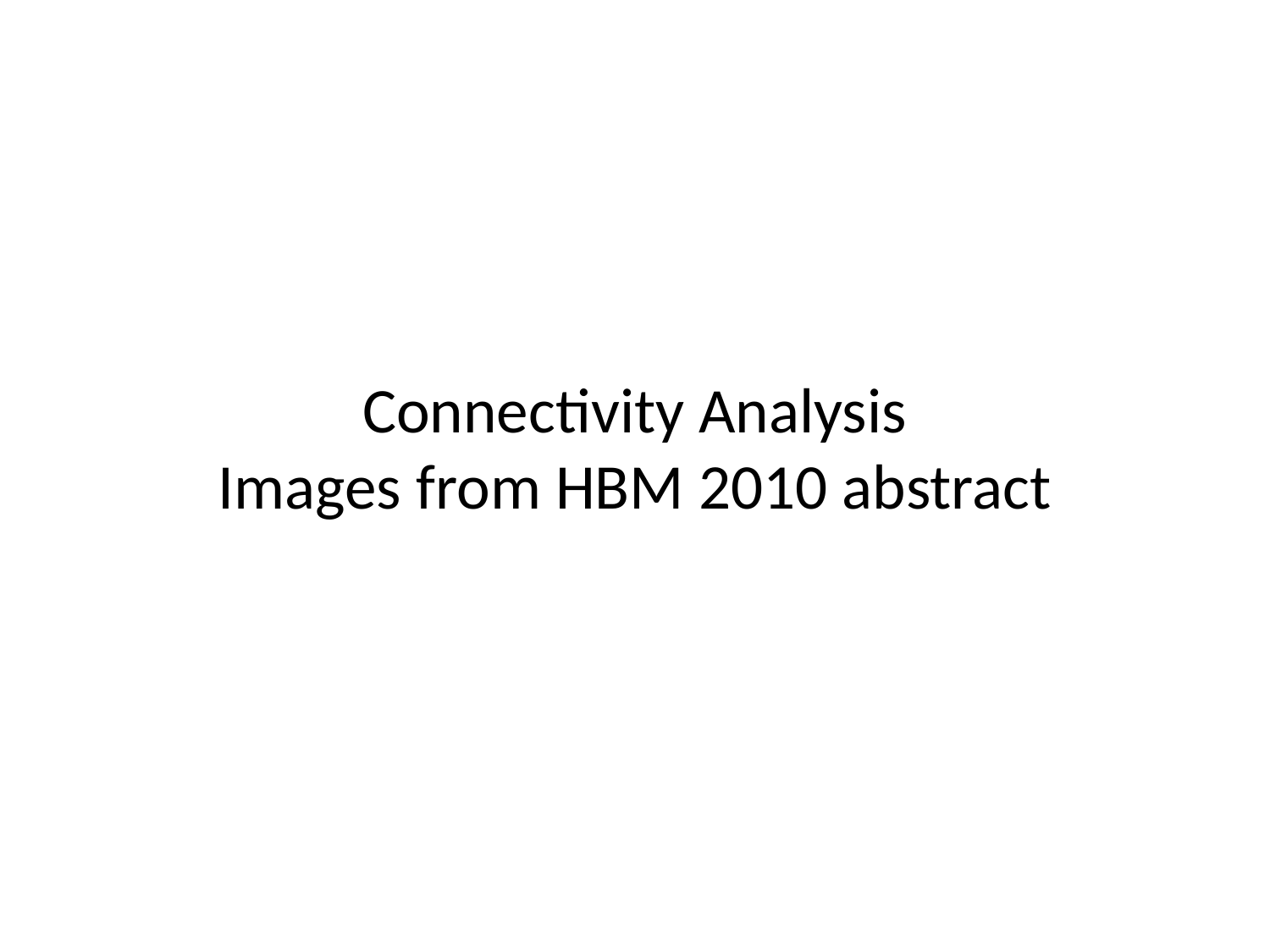

# Connectivity Analysis Images from HBM 2010 abstract